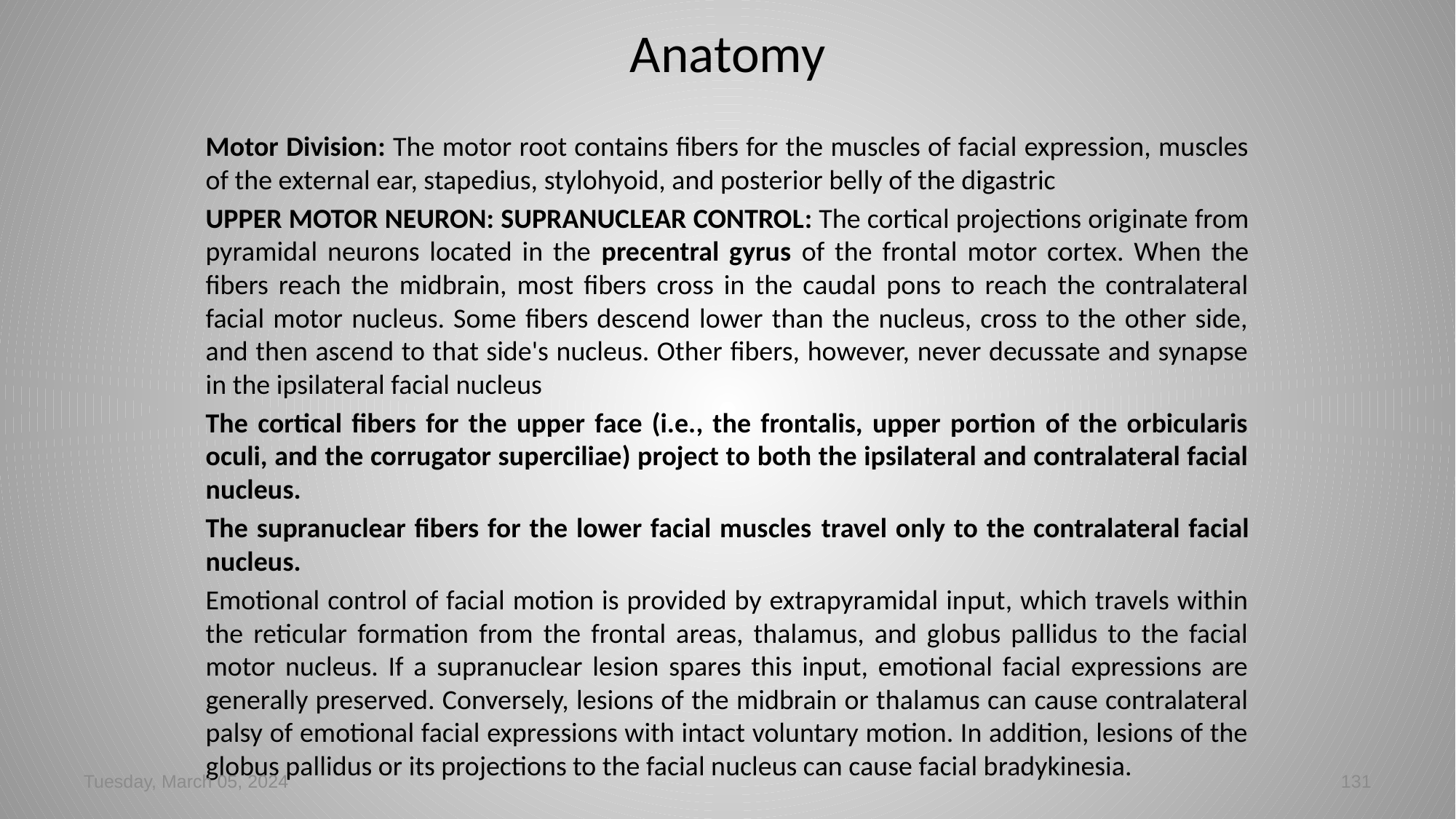

# Anatomy
Motor Division: The motor root contains fibers for the muscles of facial expression, muscles of the external ear, stapedius, stylohyoid, and posterior belly of the digastric
UPPER MOTOR NEURON: SUPRANUCLEAR CONTROL: The cortical projections originate from pyramidal neurons located in the precentral gyrus of the frontal motor cortex. When the fibers reach the midbrain, most fibers cross in the caudal pons to reach the contralateral facial motor nucleus. Some fibers descend lower than the nucleus, cross to the other side, and then ascend to that side's nucleus. Other fibers, however, never decussate and synapse in the ipsilateral facial nucleus
The cortical fibers for the upper face (i.e., the frontalis, upper portion of the orbicularis oculi, and the corrugator superciliae) project to both the ipsilateral and contralateral facial nucleus.
The supranuclear fibers for the lower facial muscles travel only to the contralateral facial nucleus.
Emotional control of facial motion is provided by extrapyramidal input, which travels within the reticular formation from the frontal areas, thalamus, and globus pallidus to the facial motor nucleus. If a supranuclear lesion spares this input, emotional facial expressions are generally preserved. Conversely, lesions of the midbrain or thalamus can cause contralateral palsy of emotional facial expressions with intact voluntary motion. In addition, lesions of the globus pallidus or its projections to the facial nucleus can cause facial bradykinesia.
Tuesday, March 05, 2024
131